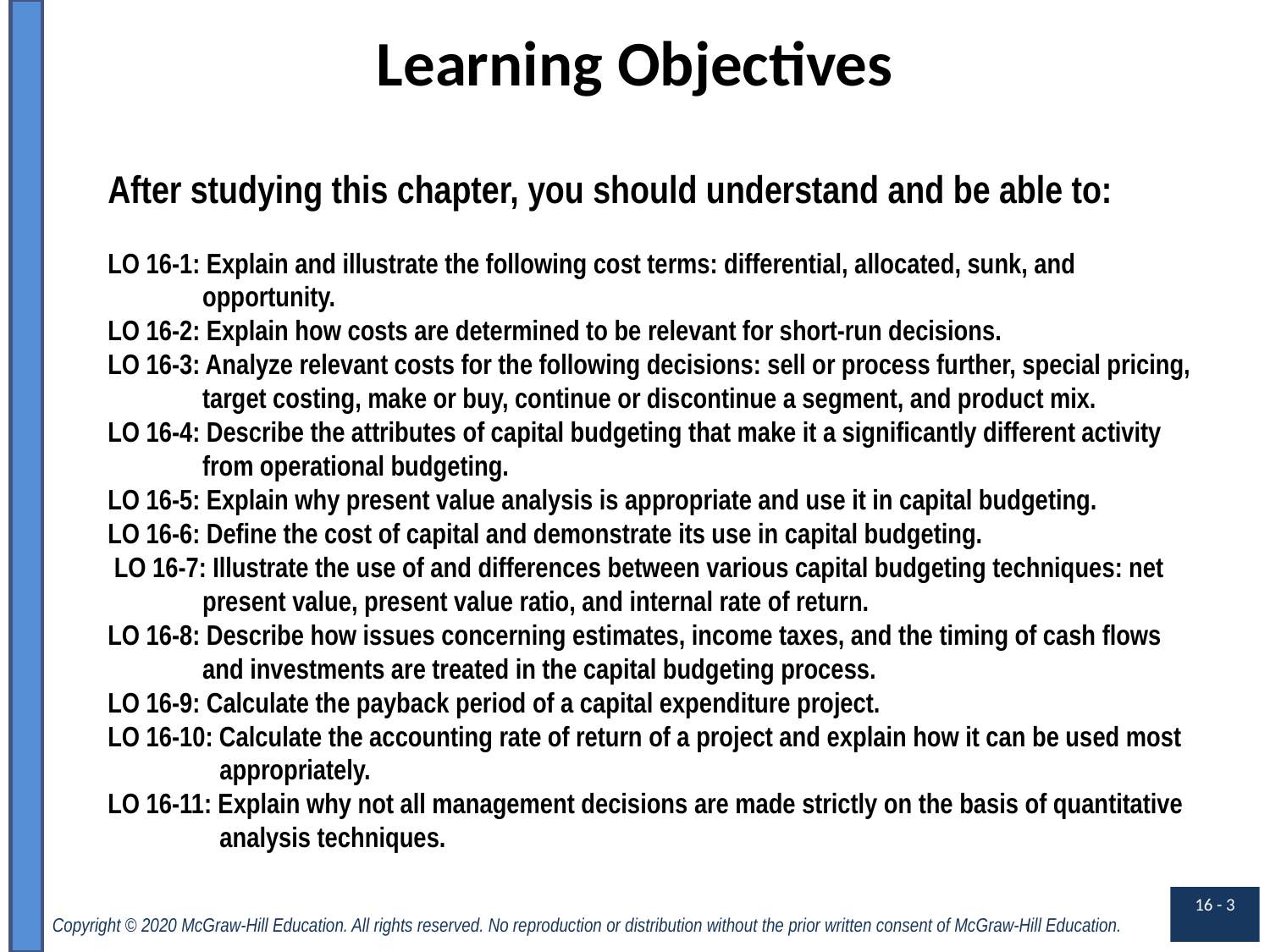

# Learning Objectives

After studying this chapter, you should understand and be able to:
LO 16-1: Explain and illustrate the following cost terms: differential, allocated, sunk, and opportunity.
LO 16-2: Explain how costs are determined to be relevant for short-run decisions.
LO 16-3: Analyze relevant costs for the following decisions: sell or process further, special pricing, target costing, make or buy, continue or discontinue a segment, and product mix.
LO 16-4: Describe the attributes of capital budgeting that make it a significantly different activity from operational budgeting.
LO 16-5: Explain why present value analysis is appropriate and use it in capital budgeting.
LO 16-6: Define the cost of capital and demonstrate its use in capital budgeting.
 LO 16-7: Illustrate the use of and differences between various capital budgeting techniques: net present value, present value ratio, and internal rate of return.
LO 16-8: Describe how issues concerning estimates, income taxes, and the timing of cash flows and investments are treated in the capital budgeting process.
LO 16-9: Calculate the payback period of a capital expenditure project.
LO 16-10: Calculate the accounting rate of return of a project and explain how it can be used most appropriately.
LO 16-11: Explain why not all management decisions are made strictly on the basis of quantitative analysis techniques.